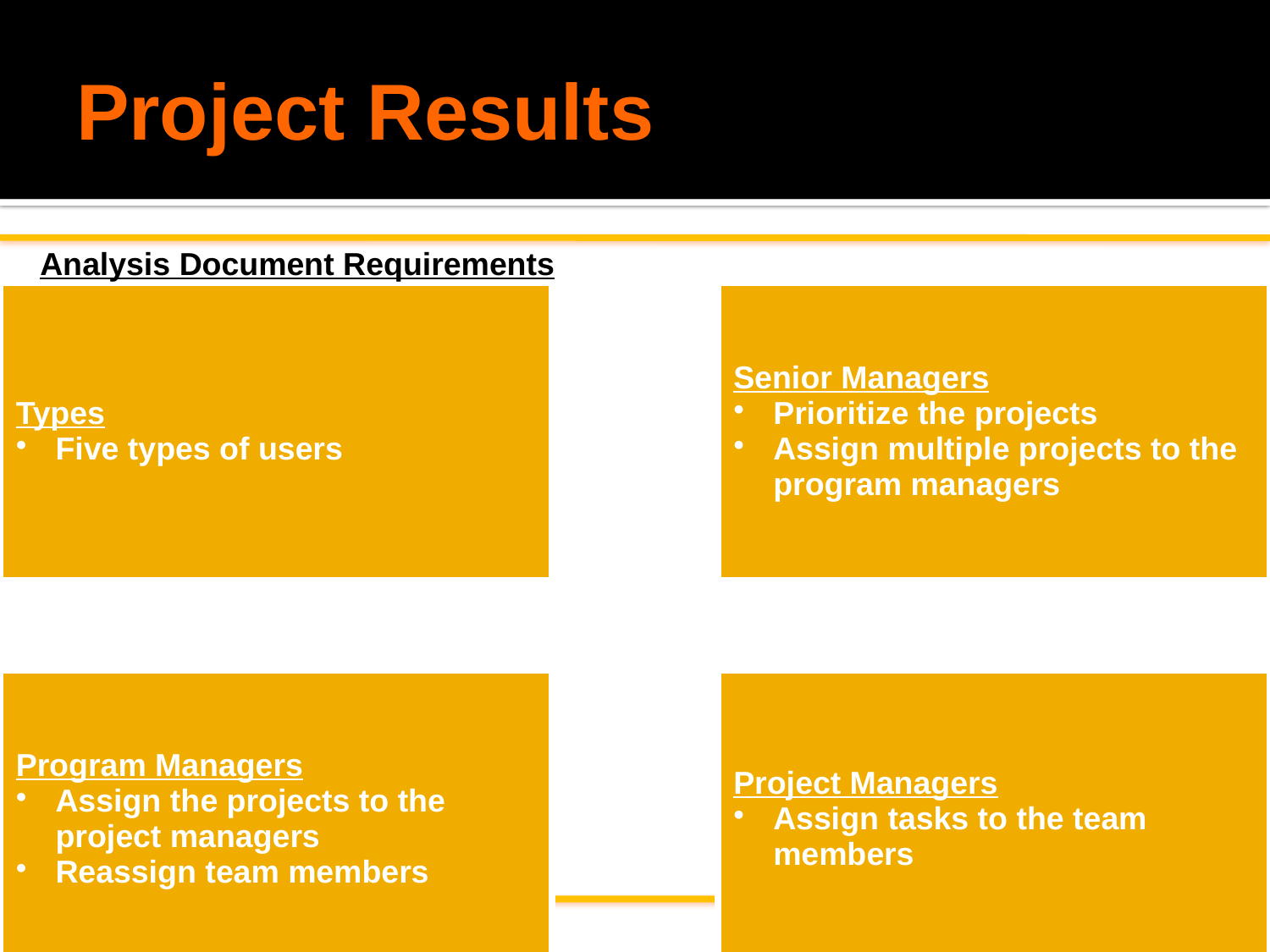

# Project Results
Analysis Document Requirements

Senior Managers
Program Managers
Project Managers
Prioritize the projects
Assign multiple projects to the program managers
Assign the projects to the project managers
Reassign team members
Assign tasks to the team members
Types
Reassign team members
Five types of users
Thursday, October 20, 2011
14